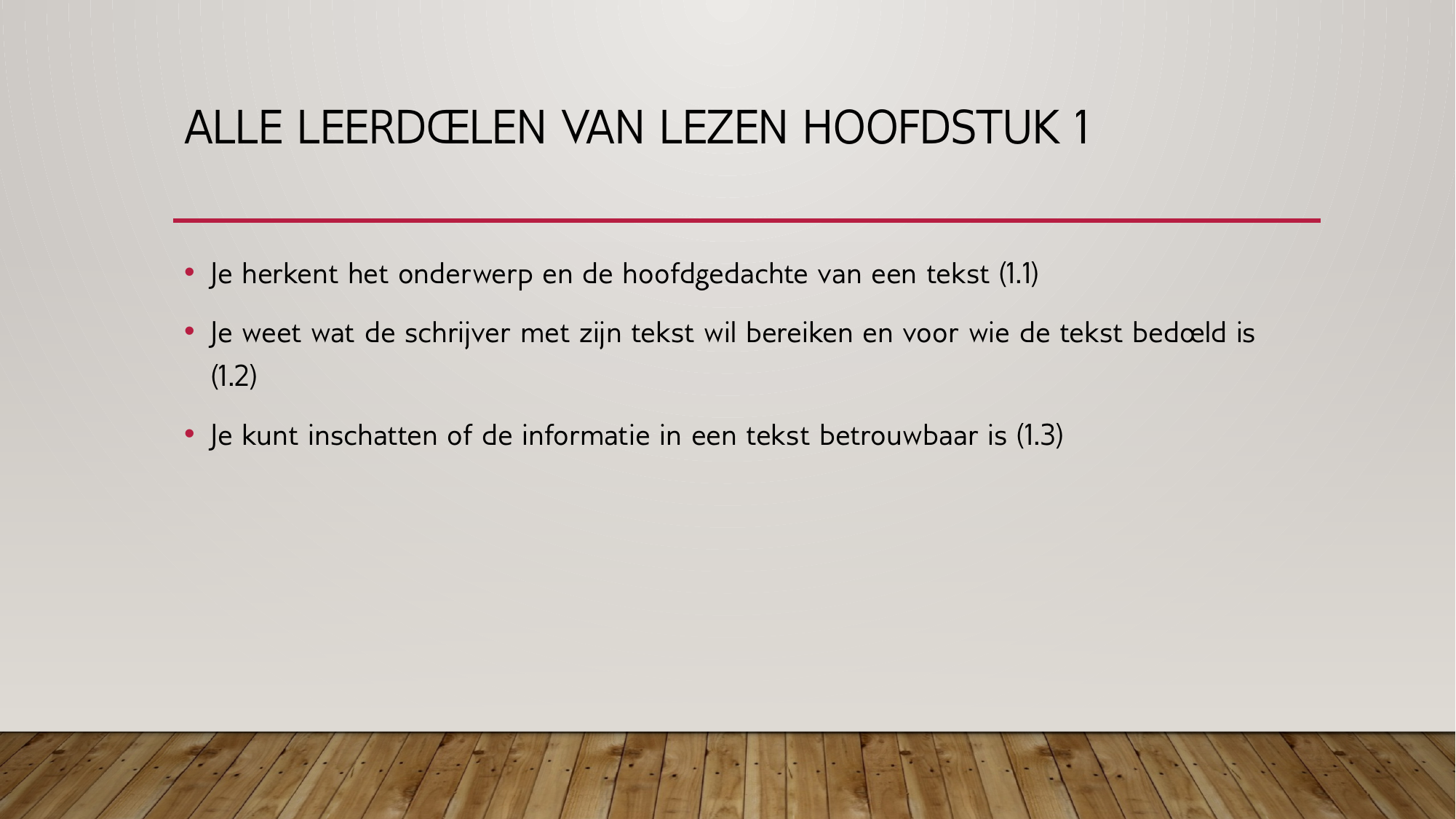

# Alle leerdoelen van Lezen hoofdstuk 1
Je herkent het onderwerp en de hoofdgedachte van een tekst (1.1)
Je weet wat de schrijver met zijn tekst wil bereiken en voor wie de tekst bedoeld is (1.2)
Je kunt inschatten of de informatie in een tekst betrouwbaar is (1.3)